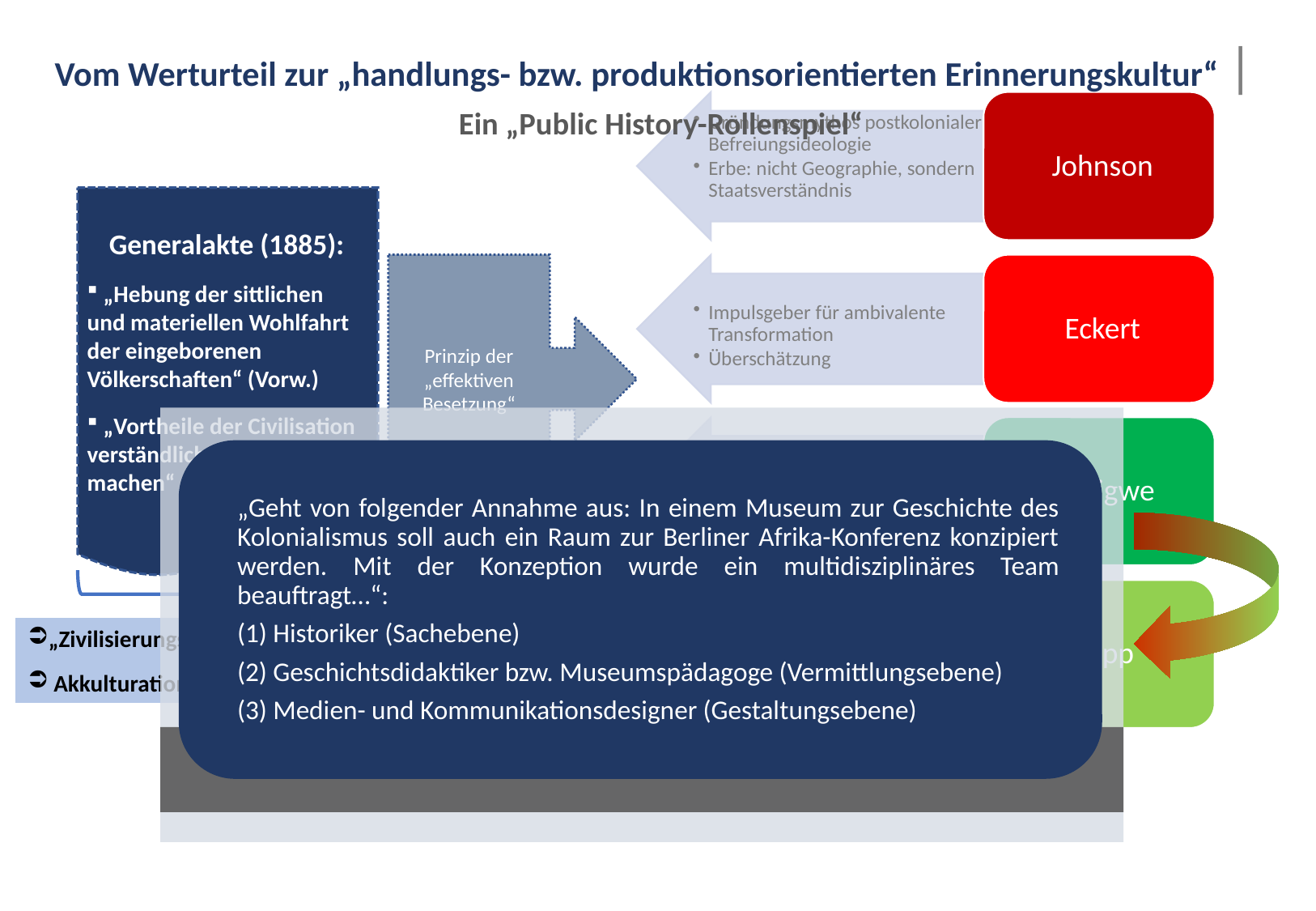

Vom Werturteil zur „handlungs- bzw. produktionsorientierten Erinnerungskultur“ |
 Ein „Public History-Rollenspiel“

Gründungsmythos postkolonialer Befreiungsideologie
Erbe: nicht Geographie, sondern Staatsverständnis
Johnson

Impulsgeber für ambivalente Transformation
Überschätzung
Eckert
#

Generalakte (1885):

 „Hebung der sittlichen und materiellen Wohlfahrt der eingeborenen Völkerschaften“ (Vorw.)

 „Vortheile der Civilisation verständlich und werth zu machen“ (I, 6)

Prinzip der „effektiven Besetzung“
„Geht von folgender Annahme aus: In einem Museum zur Geschichte des Kolonialismus soll auch ein Raum zur Berliner Afrika-Konferenz konzipiert werden. Mit der Konzeption wurde ein multidisziplinäres Team beauftragt…“:
(1) Historiker (Sachebene)
(2) Geschichtsdidaktiker bzw. Museumspädagoge (Vermittlungsebene)
(3) Medien- und Kommunikationsdesigner (Gestaltungsebene)

Internationaler Ausverkauf
Ungelöste Probleme bis heute
Uzoigwe
Begründung einer kolonialen  Gewalttradition
Vollständige Entrechtung
Kopp

„Zivilisierungsmission“ der Kolonialherren

 Akkulturation der Kolonisierten